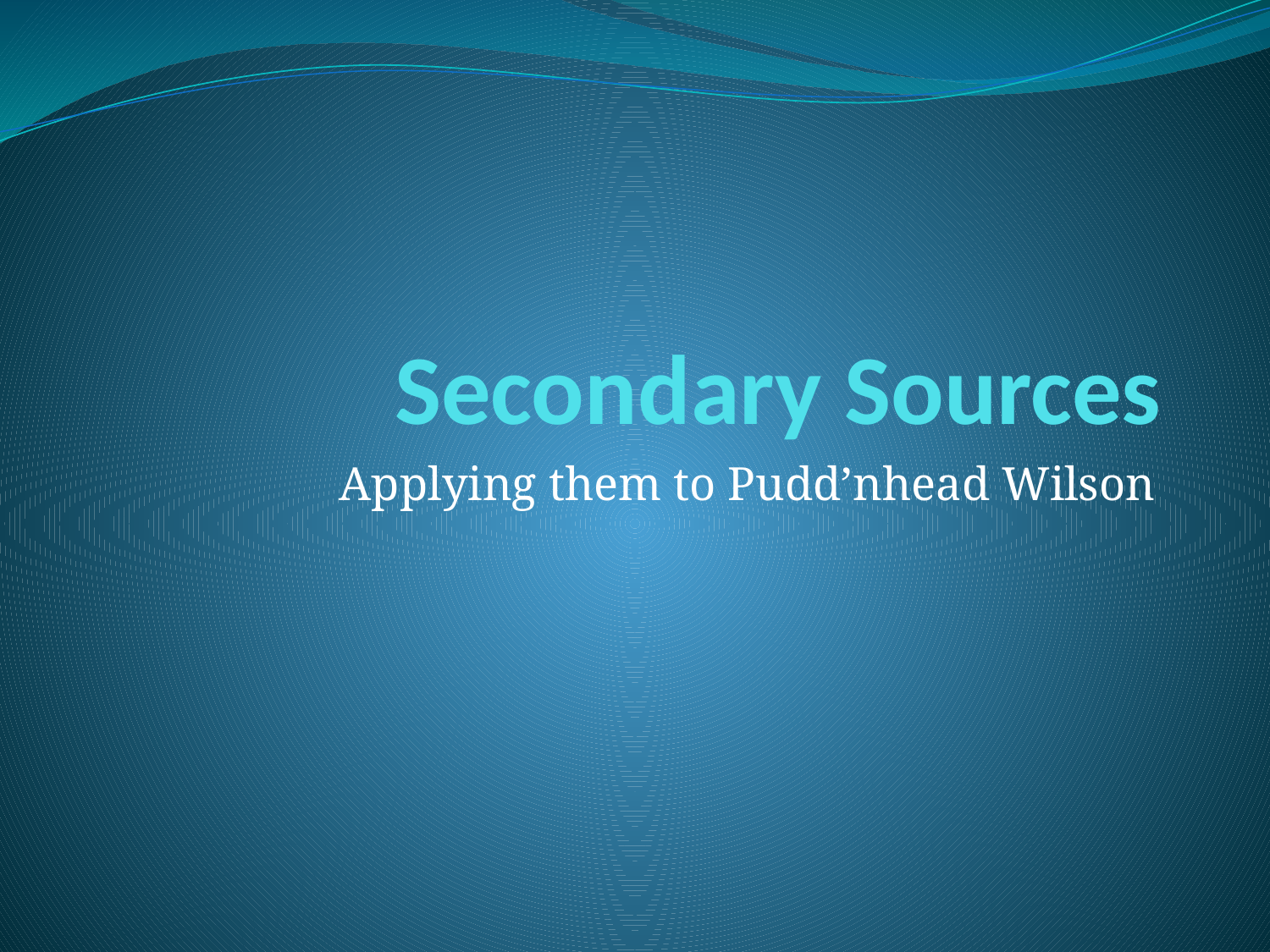

# Secondary Sources
Applying them to Pudd’nhead Wilson